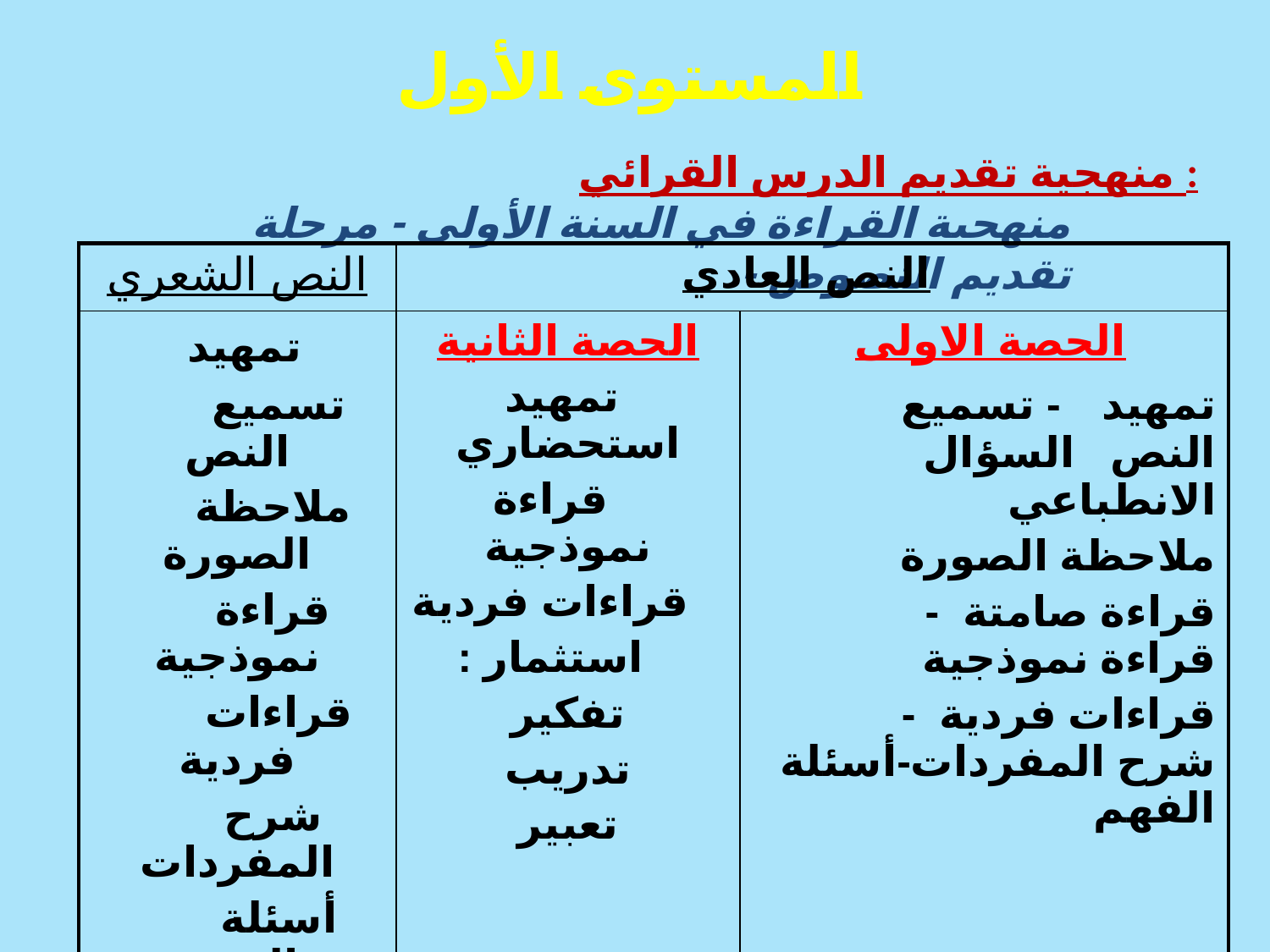

المستوى الأول
منهجية تقديم الدرس القرائي :
منهجية القراءة في السنة الأولى - مرحلة تقديم النصوص -

| النص الشعري | النص العادي |  |
| --- | --- | --- |
| تمهيد تسميع النص ملاحظة الصورة قراءة نموذجية قراءات فردية شرح المفردات أسئلة الفهم | الحصة الثانية تمهيد استحضاري قراءة نموذجية قراءات فردية استثمار : تفكير تدريب تعبير | الحصة الاولى تمهيد - تسميع النص السؤال الانطباعي ملاحظة الصورة قراءة صامتة - قراءة نموذجية قراءات فردية - شرح المفردات-أسئلة الفهم |